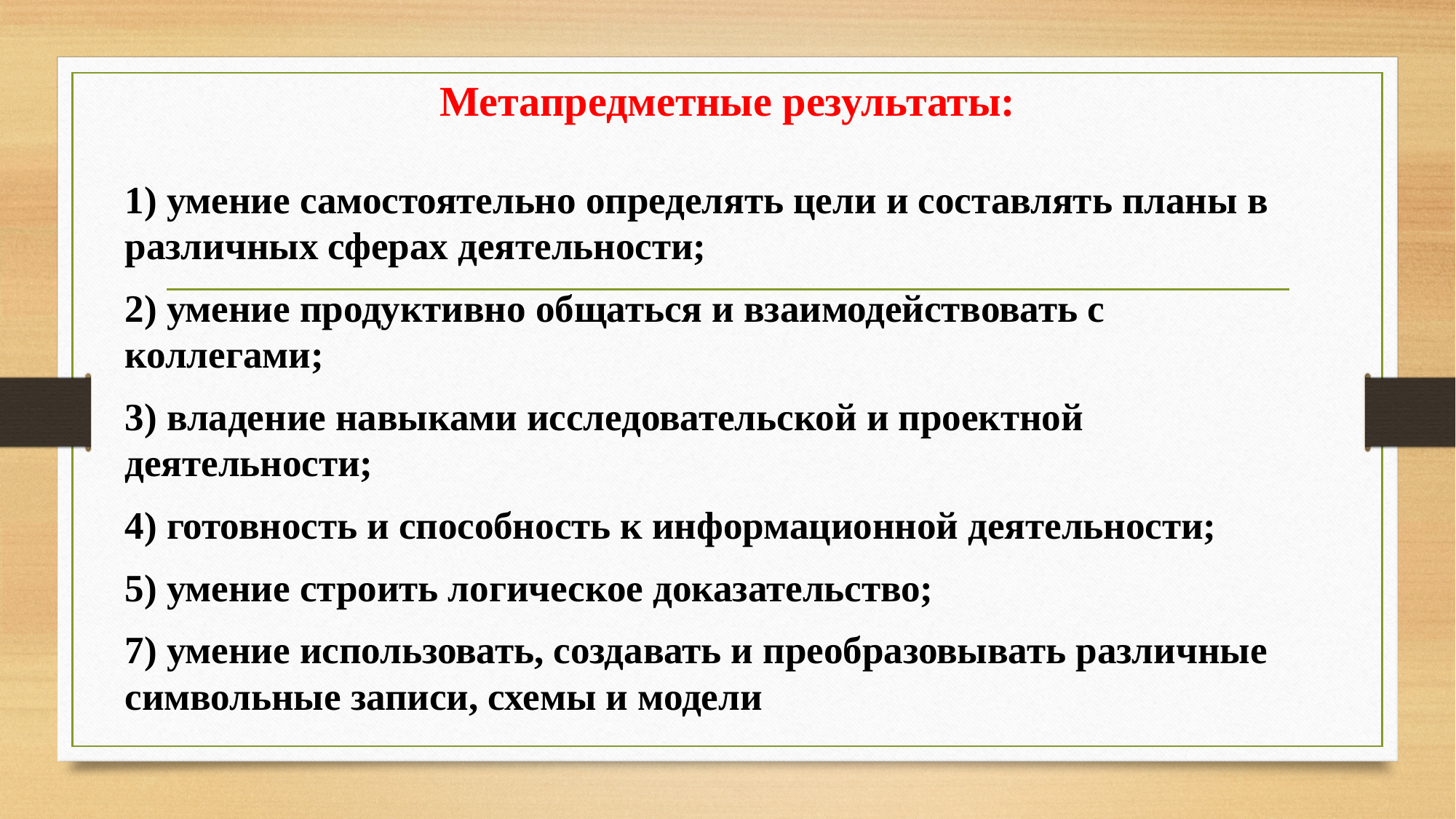

# Метапредметные результаты:
1) умение самостоятельно определять цели и составлять планы в различных сферах деятельности;
2) умение продуктивно общаться и взаимодействовать с коллегами;
3) владение навыками исследовательской и проектной деятельности;
4) готовность и способность к информационной деятельности;
5) умение строить логическое доказательство;
7) умение использовать, создавать и преобразовывать различные символьные записи, схемы и модели